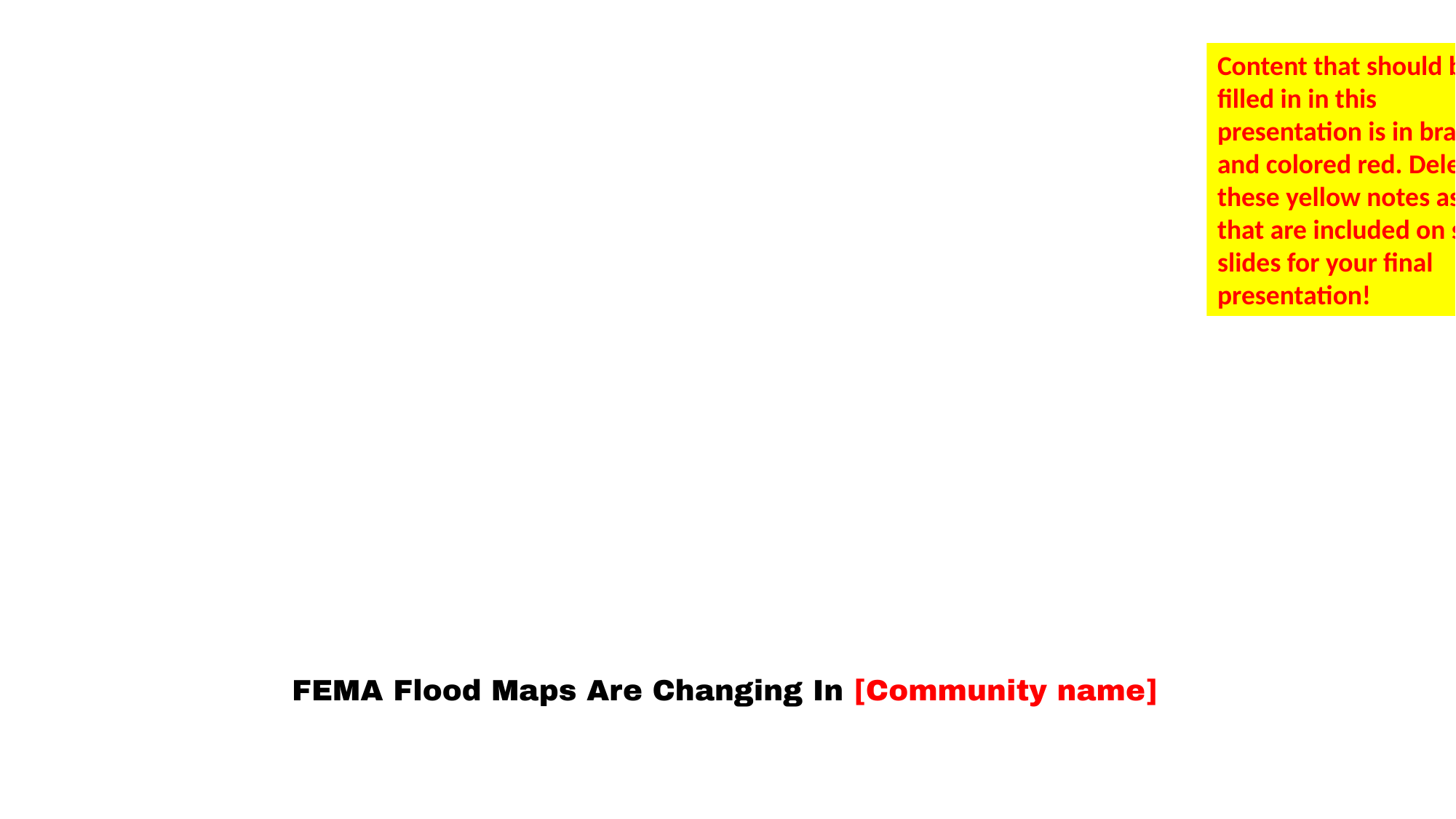

Content that should be filled in in this presentation is in brackets and colored red. Delete these yellow notes as well that are included on some slides for your final presentation!
# FEMA Flood Maps Are Changing In [Community name]